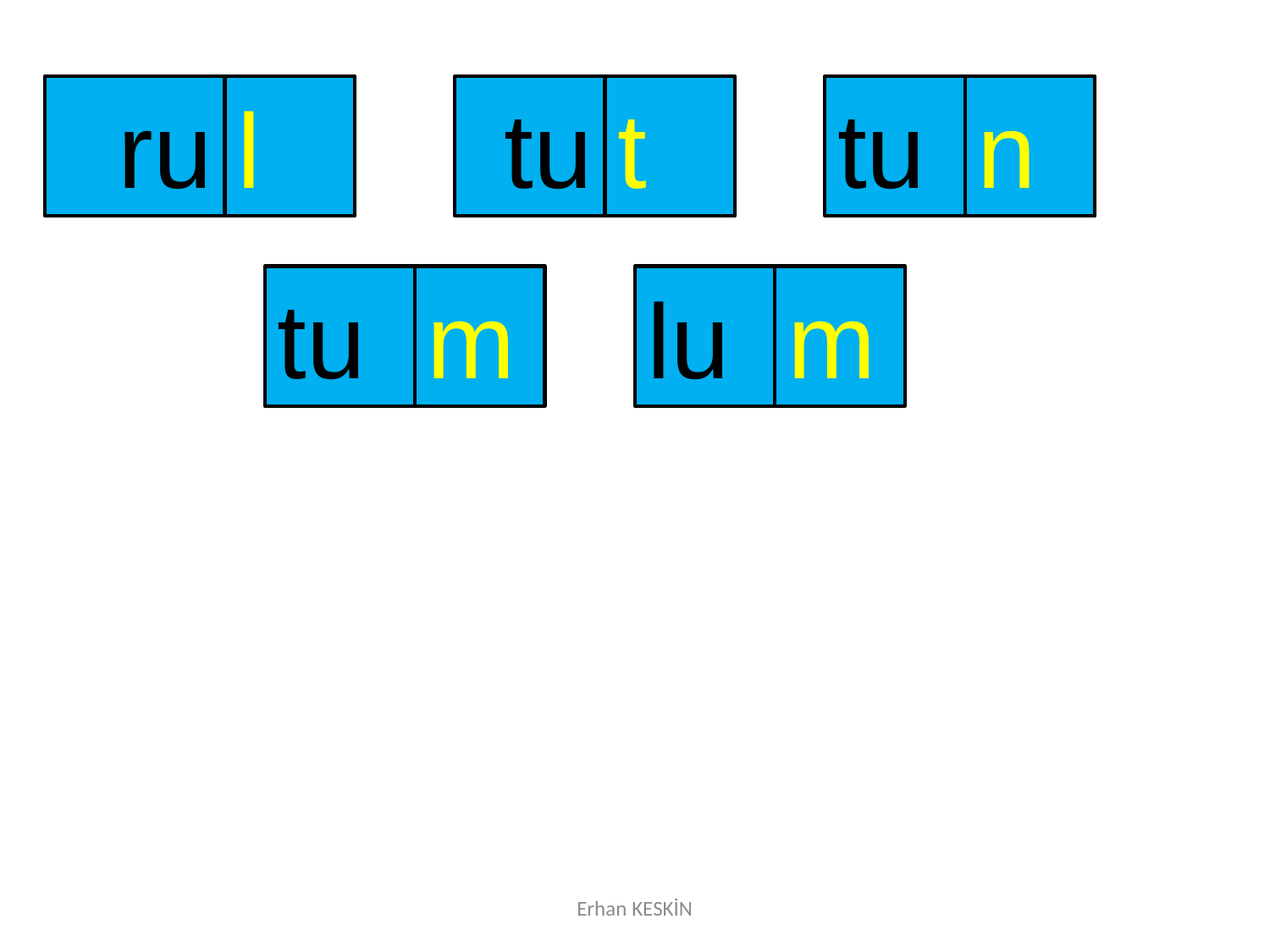

ru
l
tu
t
tu
n
tu
m
lu
m
Erhan KESKİN